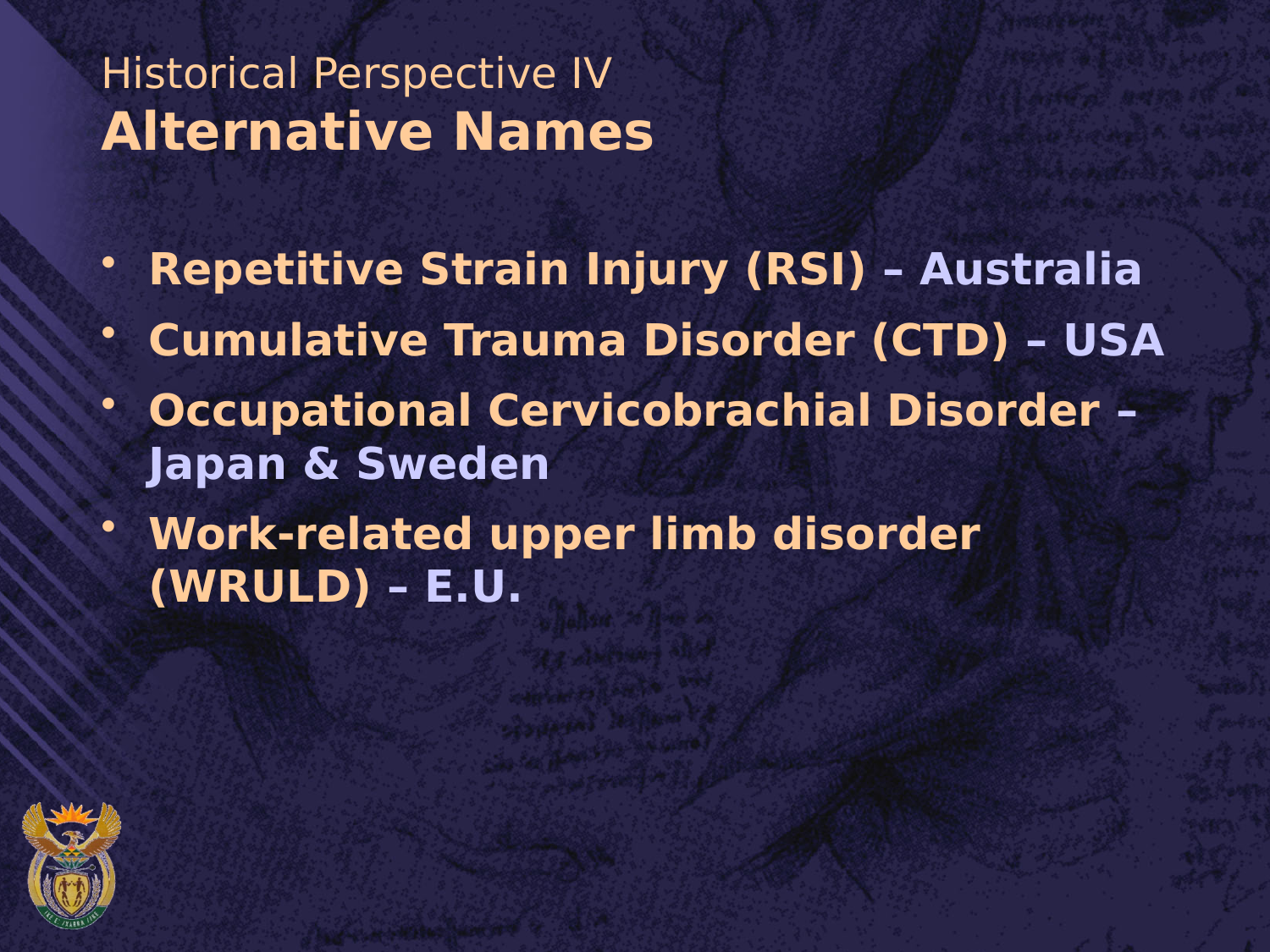

# Historical Perspective IV Alternative Names
Repetitive Strain Injury (RSI) – Australia
Cumulative Trauma Disorder (CTD) – USA
Occupational Cervicobrachial Disorder – Japan & Sweden
Work-related upper limb disorder (WRULD) – E.U.